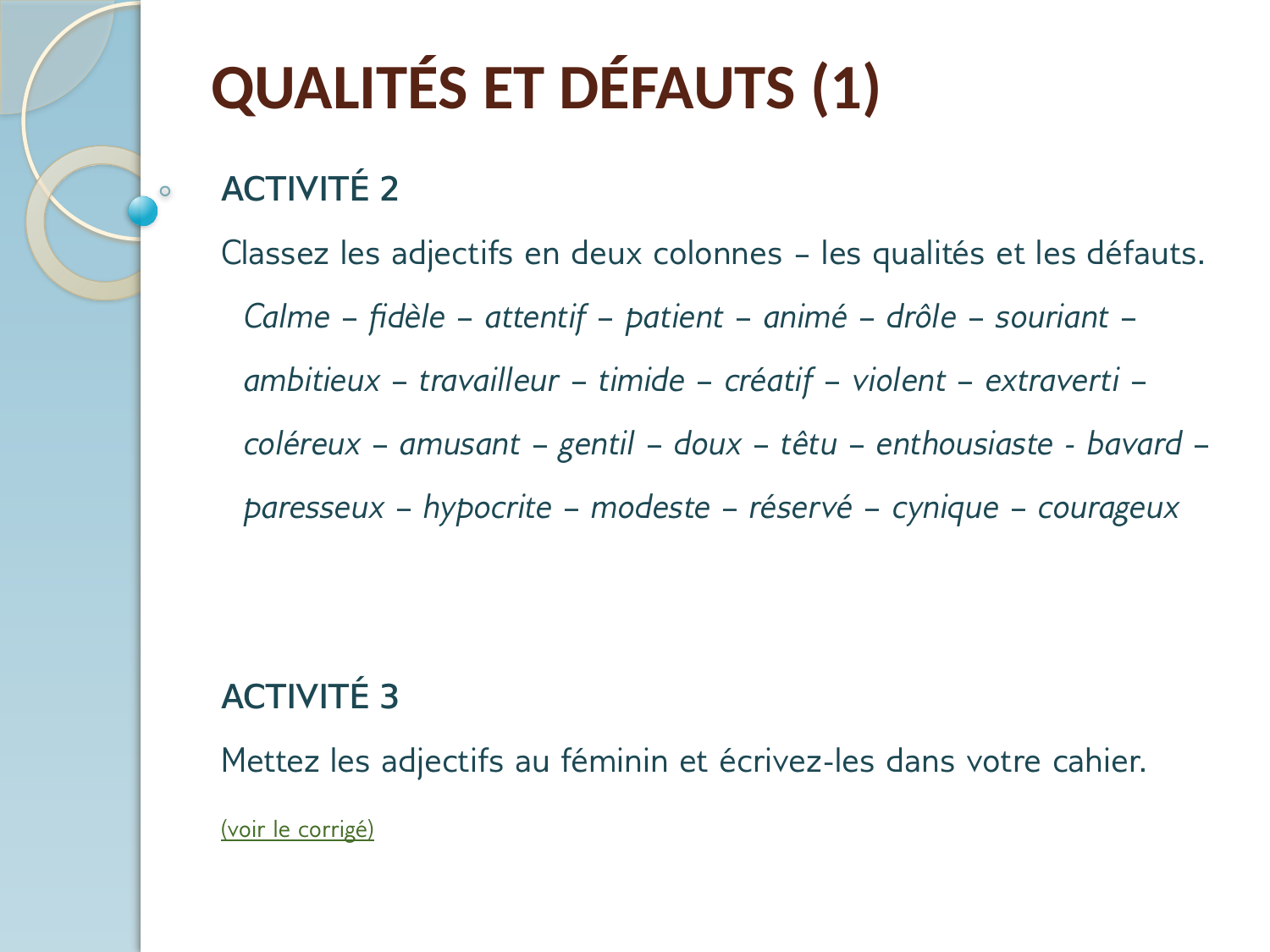

# QUALITÉS ET DÉFAUTS (1)
ACTIVITÉ 2
Classez les adjectifs en deux colonnes – les qualités et les défauts.
  Calme – fidèle – attentif – patient – animé – drôle – souriant –
  ambitieux – travailleur – timide – créatif – violent – extraverti –
  coléreux – amusant – gentil – doux – têtu – enthousiaste - bavard –
  paresseux – hypocrite – modeste – réservé – cynique – courageux

ACTIVITÉ 3
Mettez les adjectifs au féminin et écrivez-les dans votre cahier.
(voir le corrigé)